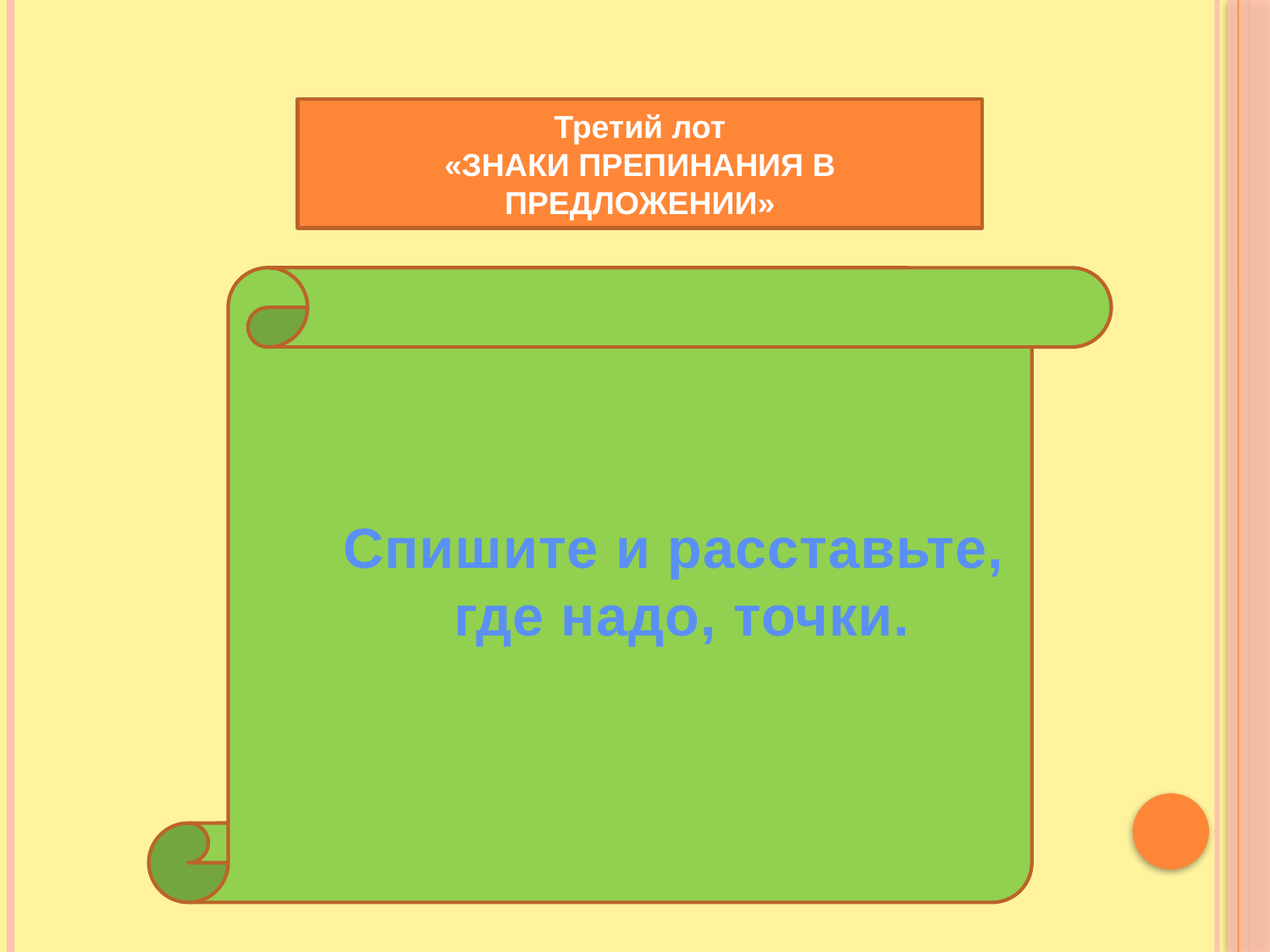

Третий лот
«ЗНАКИ ПРЕПИНАНИЯ В ПРЕДЛОЖЕНИИ»

Спишите и расставьте,
 где надо, точки.